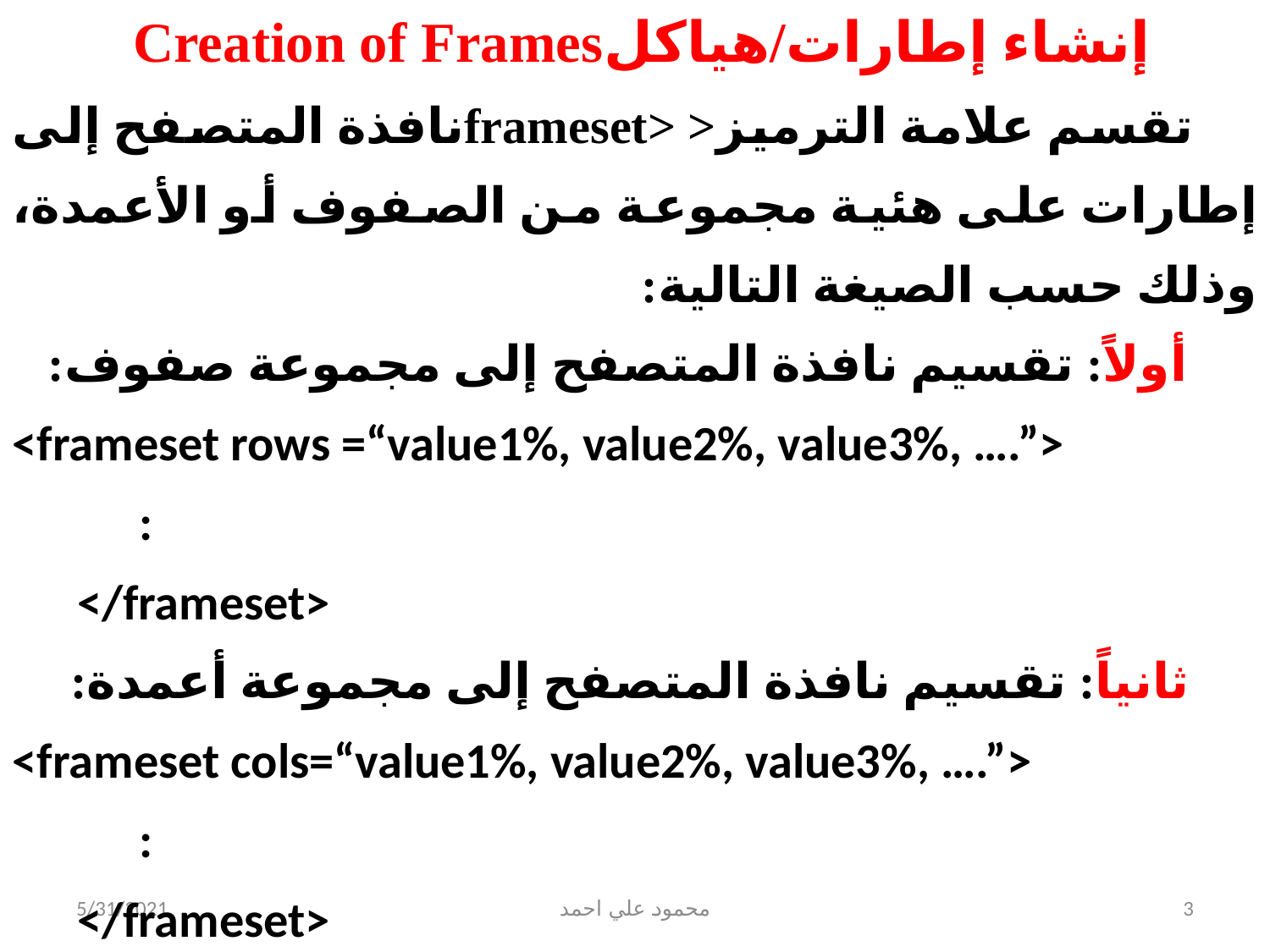

إنشاء إطارات/هياكلCreation of Frames
تقسم علامة الترميز< <framesetنافذة المتصفح إلى إطارات على هئية مجموعة من الصفوف أو الأعمدة، وذلك حسب الصيغة التالية:
أولاً: تقسيم نافذة المتصفح إلى مجموعة صفوف:
<frameset rows =“value1%, value2%, value3%, ….”>
	:
	</frameset>
ثانياً: تقسيم نافذة المتصفح إلى مجموعة أعمدة:
<frameset cols=“value1%, value2%, value3%, ….”>
	:
	</frameset>
5/31/2021
محمود علي احمد
3